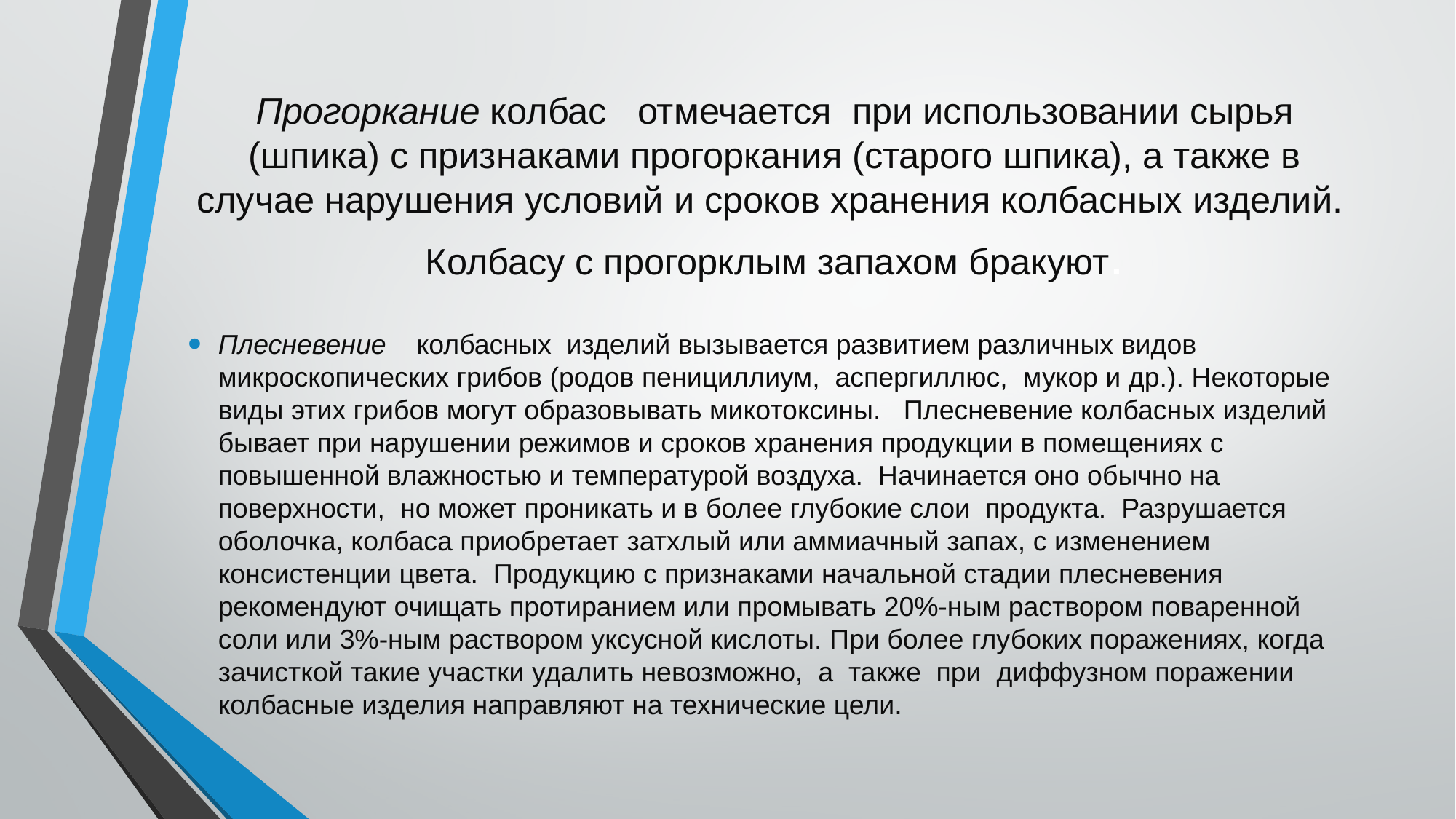

# Прогоркание колбас   отмечается  при использовании сырья (шпика) с признаками прогоркания (старого шпика), а также в случае нарушения условий и сроков хранения колбасных изделий.  Колбасу с прогорклым запахом бракуют.
Плесневение    колбасных  изделий вызывается развитием различных видов микроскопических грибов (родов пенициллиум,  аспергиллюс,  мукор и др.). Некоторые виды этих грибов могут образовывать микотоксины.   Плесневение колбасных изделий бывает при нарушении режимов и сроков хранения продукции в помещениях с повышенной влажностью и температурой воздуха.  Начинается оно обычно на поверхности,  но может проникать и в более глубокие слои  продукта.  Разрушается оболочка, колбаса приобретает затхлый или аммиачный запах, с изменением консистенции цвета.  Продукцию с признаками начальной стадии плесневения рекомендуют очищать протиранием или промывать 20%-ным раствором поваренной соли или 3%-ным раствором уксусной кислоты. При более глубоких поражениях, когда зачисткой такие участки удалить невозможно,  а  также  при  диффузном поражении колбасные изделия направляют на технические цели.